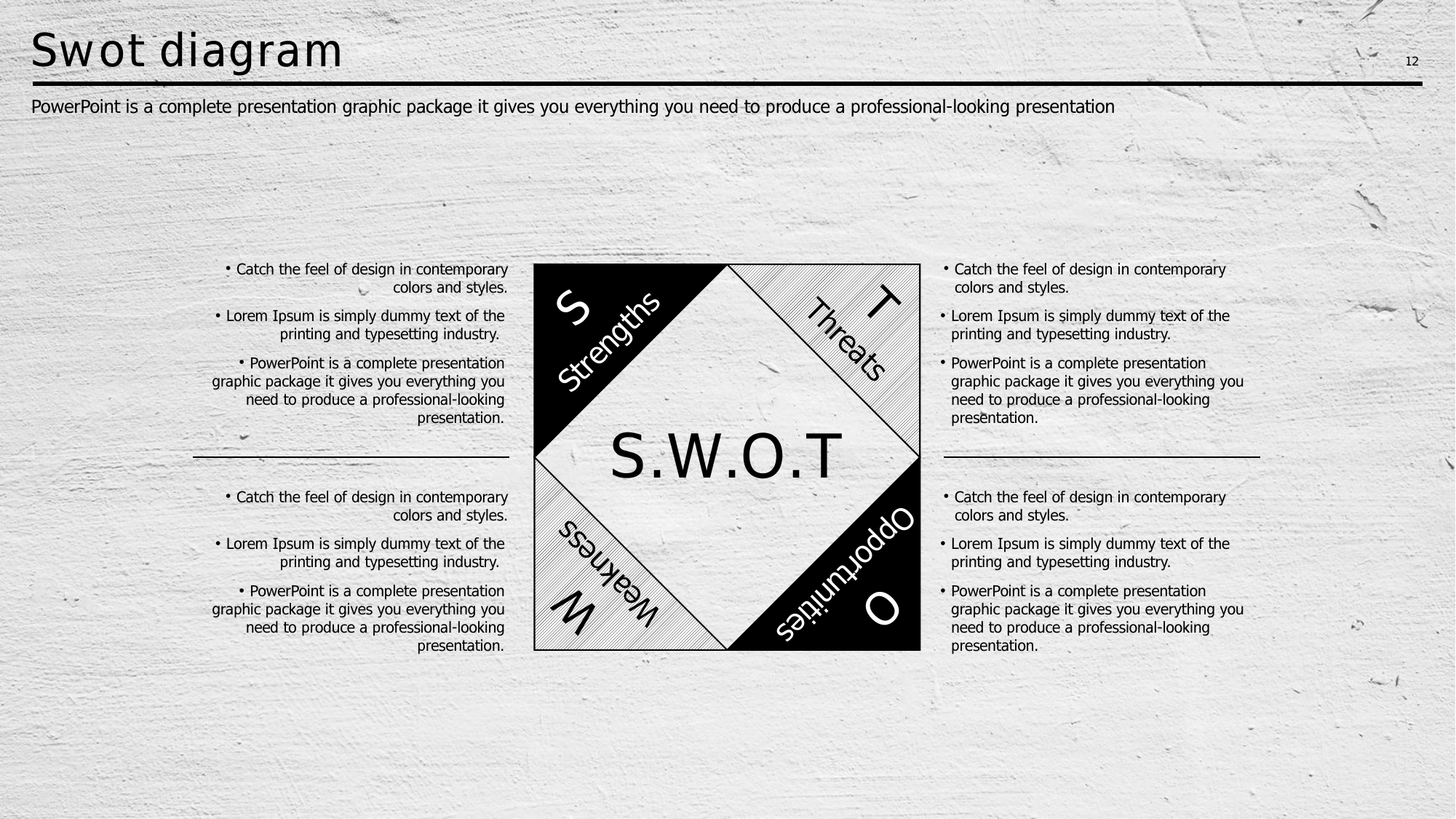

Swot diagram
12
PowerPoint is a complete presentation graphic package it gives you everything you need to produce a professional-looking presentation
Catch the feel of design in contemporary colors and styles.
Catch the feel of design in contemporary colors and styles.

T
S
Lorem Ipsum is simply dummy text of the printing and typesetting industry.
Lorem Ipsum is simply dummy text of the printing and typesetting industry.
Threats
Strengths
PowerPoint is a complete presentation graphic package it gives you everything you need to produce a professional-looking presentation.
PowerPoint is a complete presentation graphic package it gives you everything you need to produce a professional-looking presentation.
S.W.O.T

Catch the feel of design in contemporary colors and styles.
Catch the feel of design in contemporary colors and styles.
Lorem Ipsum is simply dummy text of the printing and typesetting industry.
Lorem Ipsum is simply dummy text of the printing and typesetting industry.
Weakness
Opportunities
PowerPoint is a complete presentation graphic package it gives you everything you need to produce a professional-looking presentation.
PowerPoint is a complete presentation graphic package it gives you everything you need to produce a professional-looking presentation.
W
O